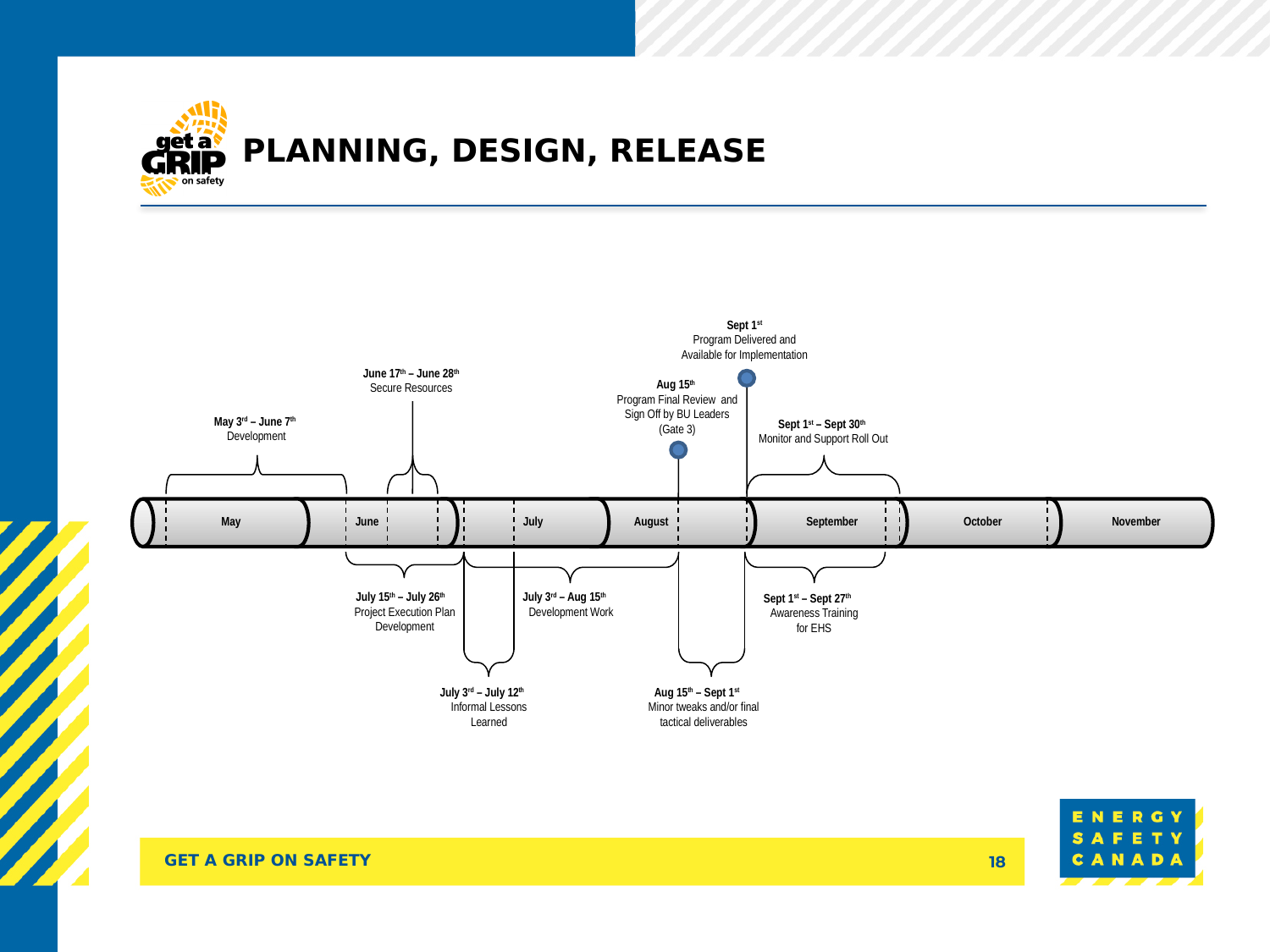

# Planning, design, release
Sept 1st
Program Delivered and Available for Implementation
June 17th – June 28th
Secure Resources
Aug 15th
Program Final Review  and Sign Off by BU Leaders (Gate 3)

May 3rd – June 7th
Development
Sept 1st – Sept 30th
Monitor and Support Roll Out

May
June
July
August
September
October
November
July 15th – July 26th
Project Execution Plan Development
July 3rd – Aug 15th
Development Work
Sept 1st – Sept 27th
Awareness Training for EHS

July 3rd – July 12th
Informal Lessons Learned
Aug 15th – Sept 1st
Minor tweaks and/or final tactical deliverables
Get a grip on safety
18